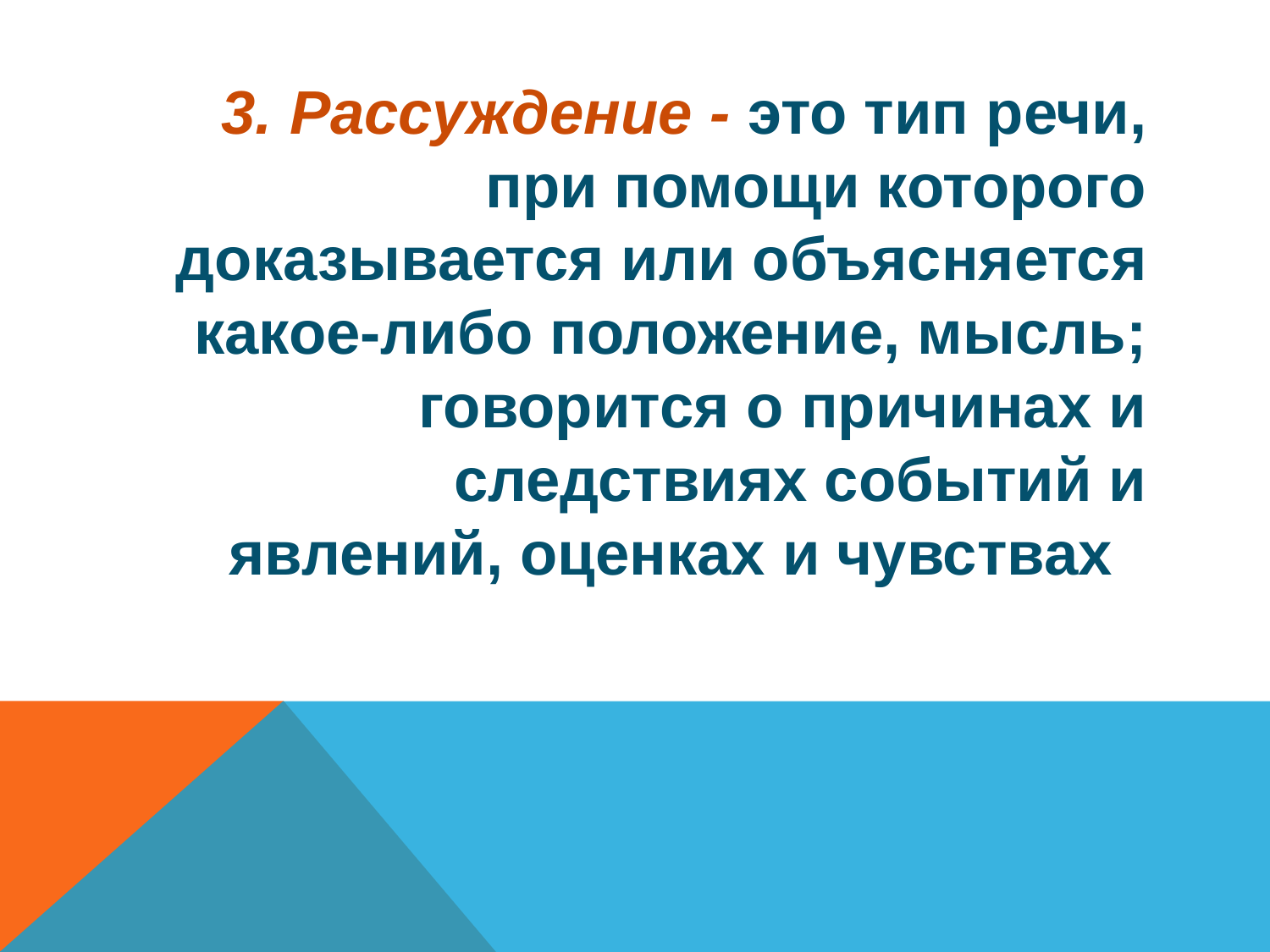

#
3. Рассуждение - это тип речи, при помощи которого доказывается или объясняется какое-либо положение, мысль; говорится о причинах и следствиях событий и явлений, оценках и чувствах